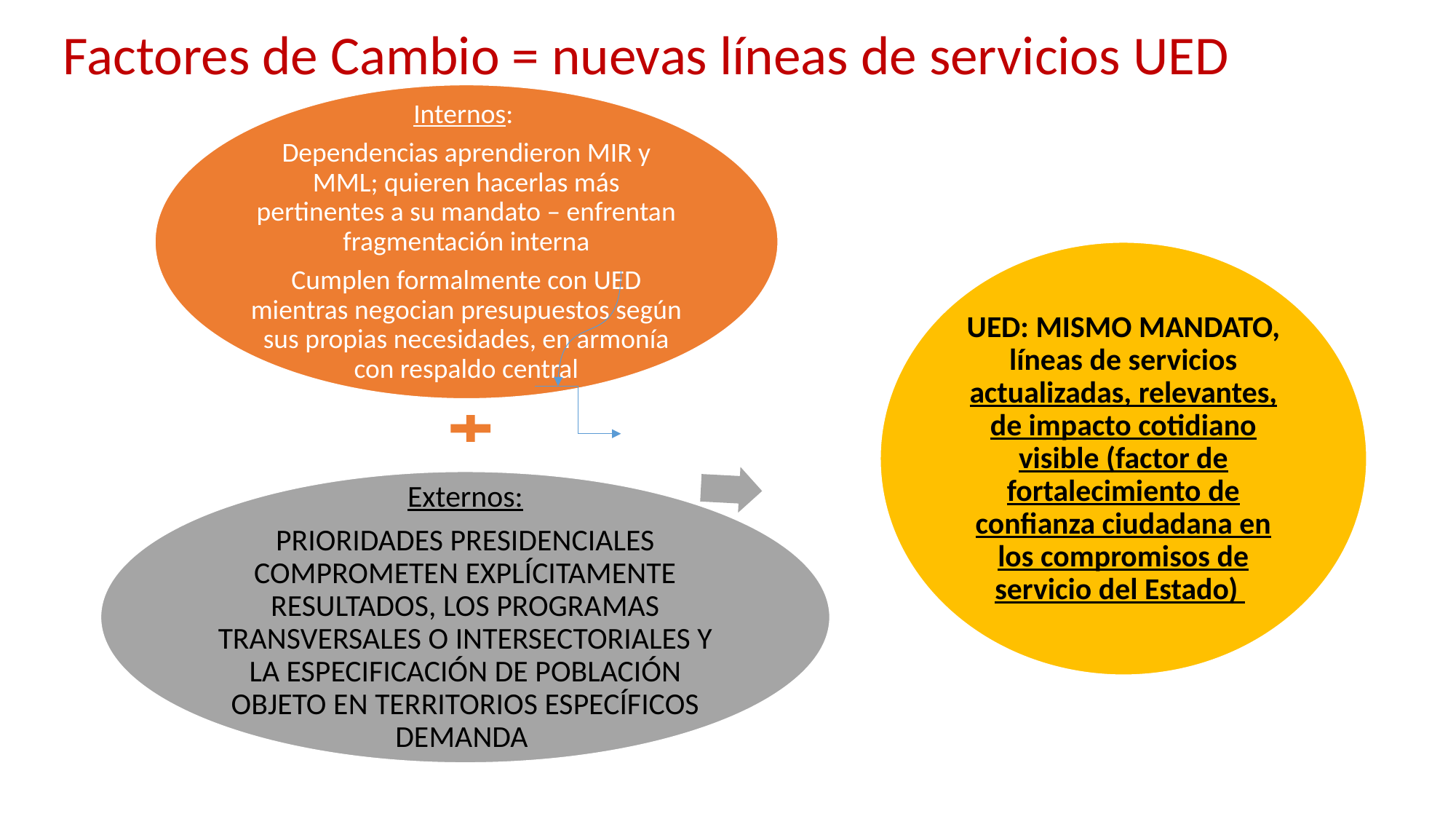

# Factores de Cambio = nuevas líneas de servicios UED
Internos:
Dependencias aprendieron MIR y MML; quieren hacerlas más pertinentes a su mandato – enfrentan fragmentación interna
Cumplen formalmente con UED mientras negocian presupuestos según sus propias necesidades, en armonía con respaldo central

Externos:
PRIORIDADES PRESIDENCIALES COMPROMETEN EXPLÍCITAMENTE RESULTADOS, LOS PROGRAMAS TRANSVERSALES O INTERSECTORIALES Y LA ESPECIFICACIÓN DE POBLACIÓN OBJETO EN TERRITORIOS ESPECÍFICOS DEMANDA

UED: MISMO MANDATO, líneas de servicios actualizadas, relevantes, de impacto cotidiano visible (factor de fortalecimiento de confianza ciudadana en los compromisos de servicio del Estado)